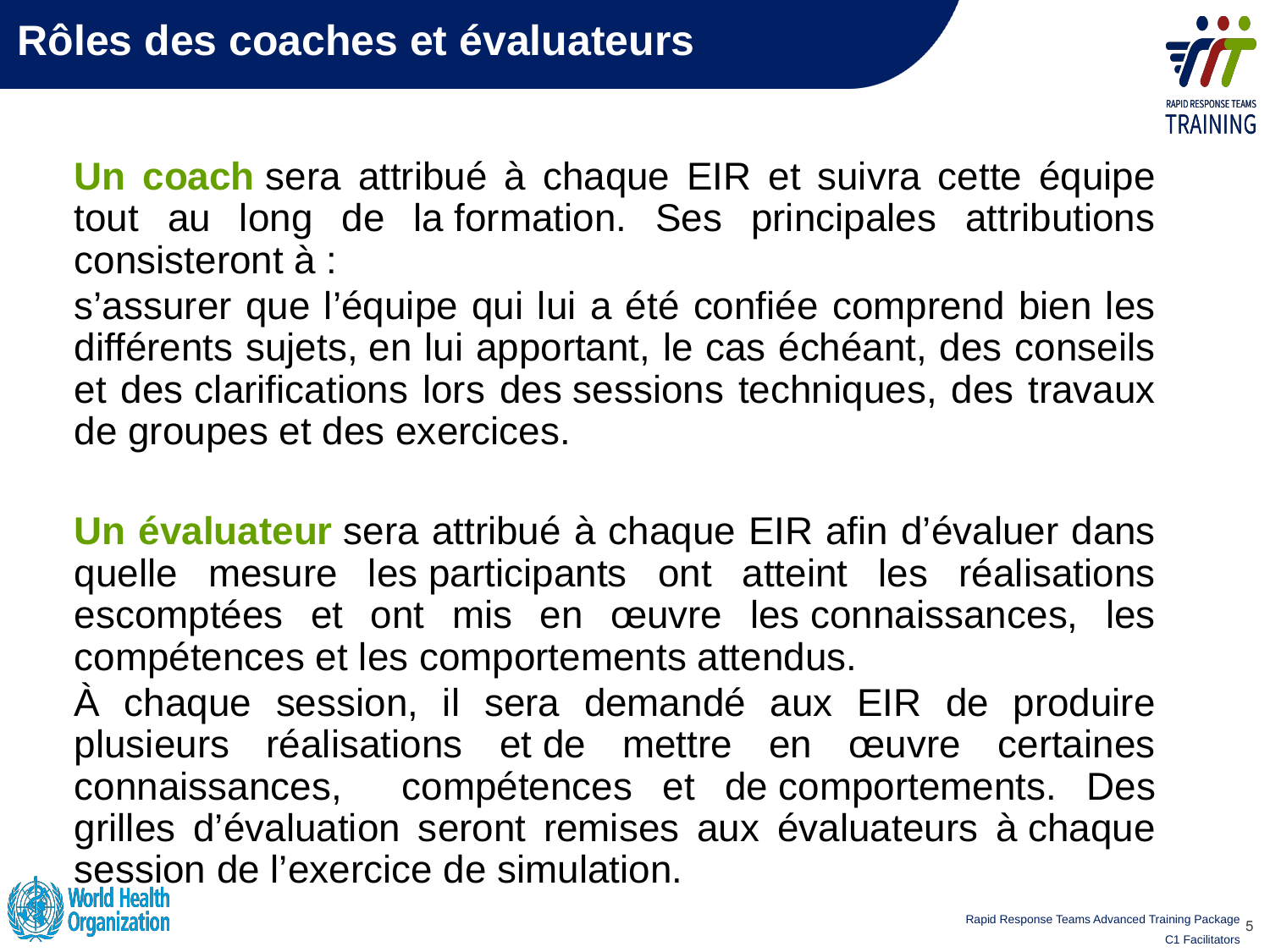

# Rôles des coaches et évaluateurs
Un coach sera attribué à chaque EIR et suivra cette équipe tout au long de la formation. Ses principales attributions consisteront à :
s’assurer que l’équipe qui lui a été confiée comprend bien les différents sujets, en lui apportant, le cas échéant, des conseils et des clarifications lors des sessions techniques, des travaux de groupes et des exercices.

Un évaluateur sera attribué à chaque EIR afin d’évaluer dans quelle mesure les participants ont atteint les réalisations escomptées et ont mis en œuvre les connaissances, les compétences et les comportements attendus.
À chaque session, il sera demandé aux EIR de produire plusieurs réalisations et de mettre en œuvre certaines connaissances,  compétences et de comportements. Des grilles d’évaluation seront remises aux évaluateurs à chaque session de l’exercice de simulation.